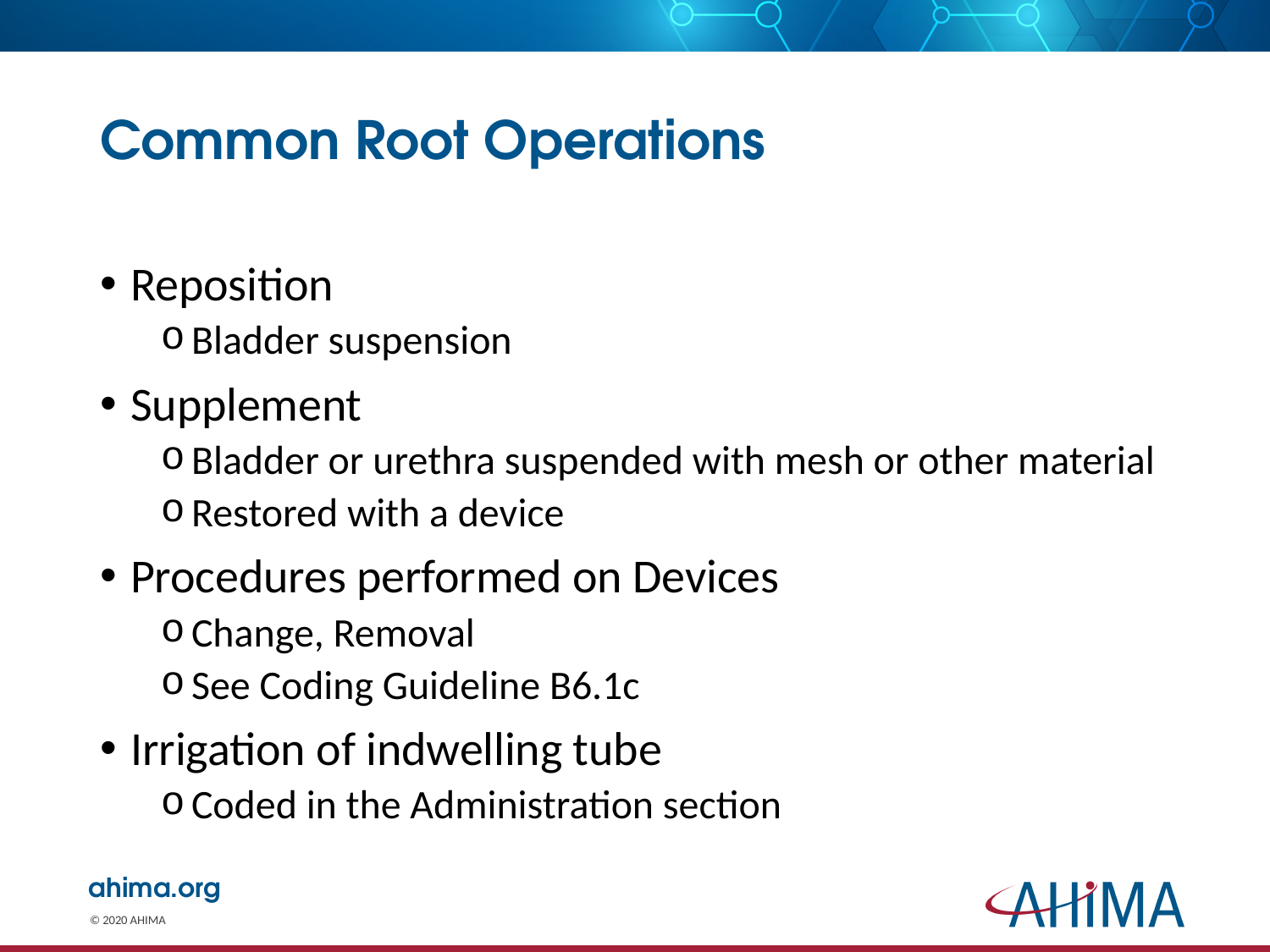

# Common Root Operations
Reposition
Bladder suspension
Supplement
Bladder or urethra suspended with mesh or other material
Restored with a device
Procedures performed on Devices
Change, Removal
See Coding Guideline B6.1c
Irrigation of indwelling tube
Coded in the Administration section